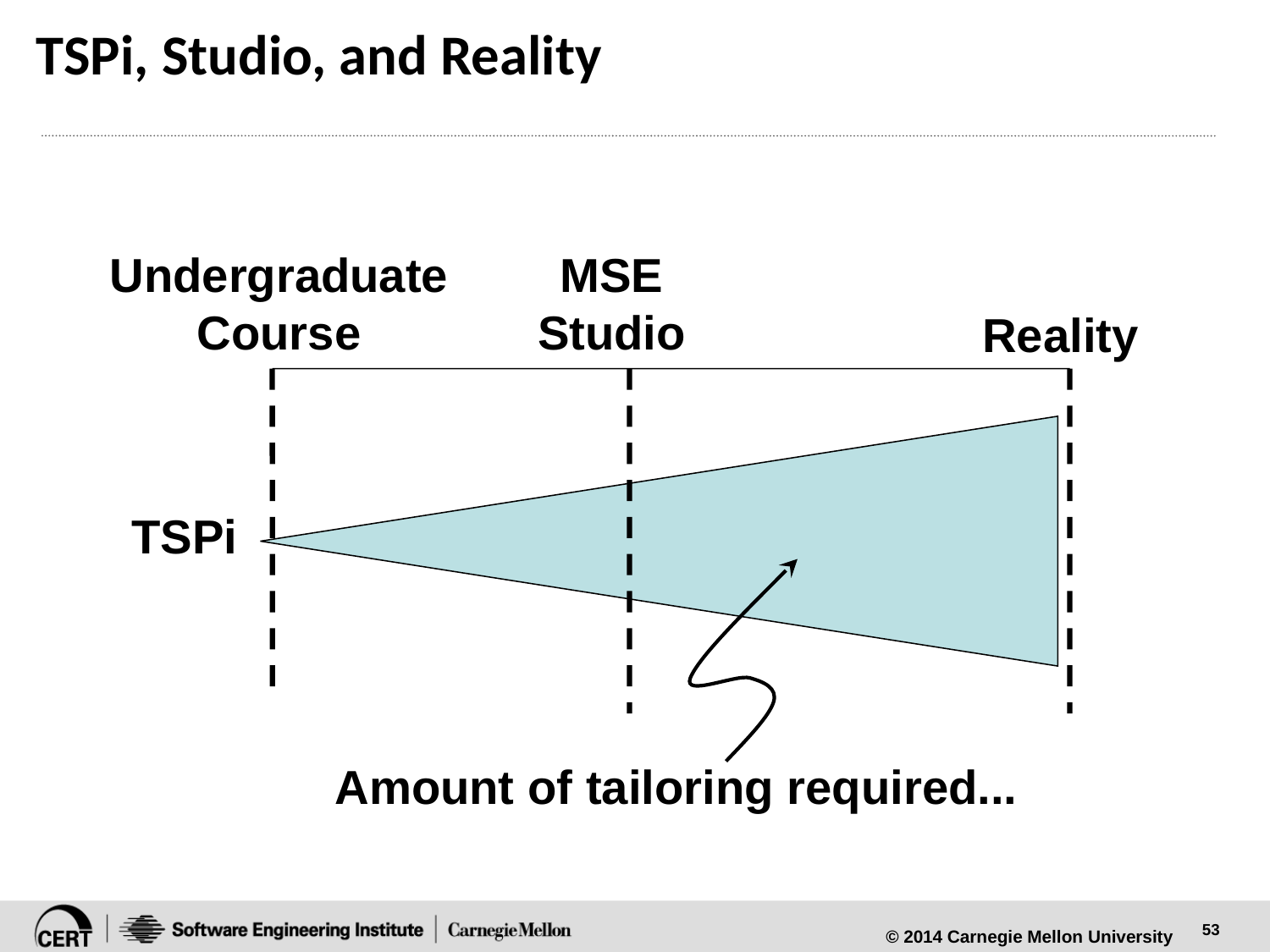

# TSPi, Studio, and Reality

Undergraduate
Course
MSE
Studio
Reality

TSPi

Amount of tailoring required...